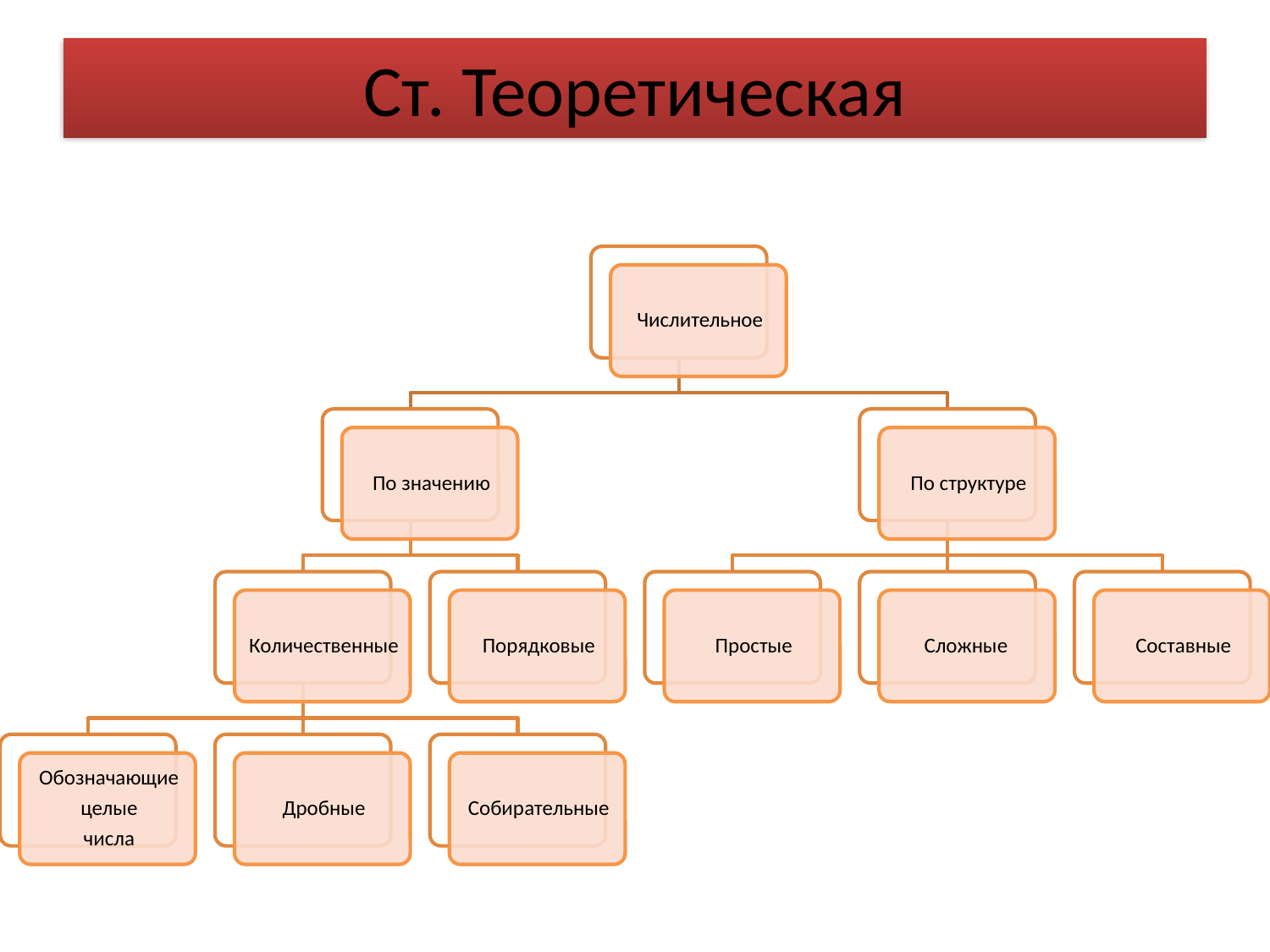

# Ст. Теоретическая
Числительное
По значению
Количественные
Обозначающие
целые
числа
Дробные
Собирательные
Порядковые
По структуре
Простые
Сложные
Составные